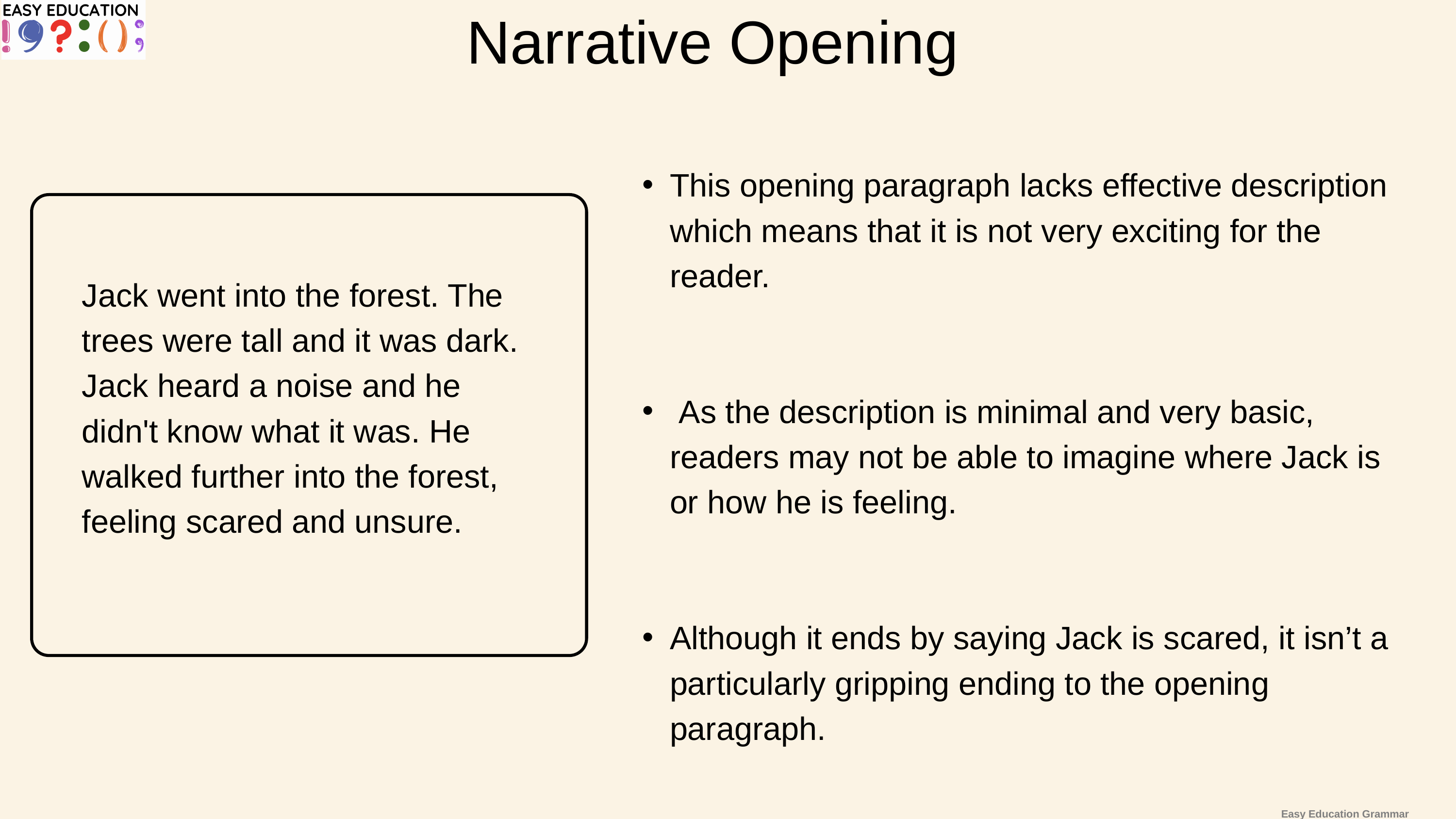

Narrative Opening
This opening paragraph lacks effective description which means that it is not very exciting for the reader.

 As the description is minimal and very basic, readers may not be able to imagine where Jack is or how he is feeling.

Although it ends by saying Jack is scared, it isn’t a particularly gripping ending to the opening paragraph.

Jack went into the forest. The trees were tall and it was dark. Jack heard a noise and he didn't know what it was. He walked further into the forest, feeling scared and unsure.